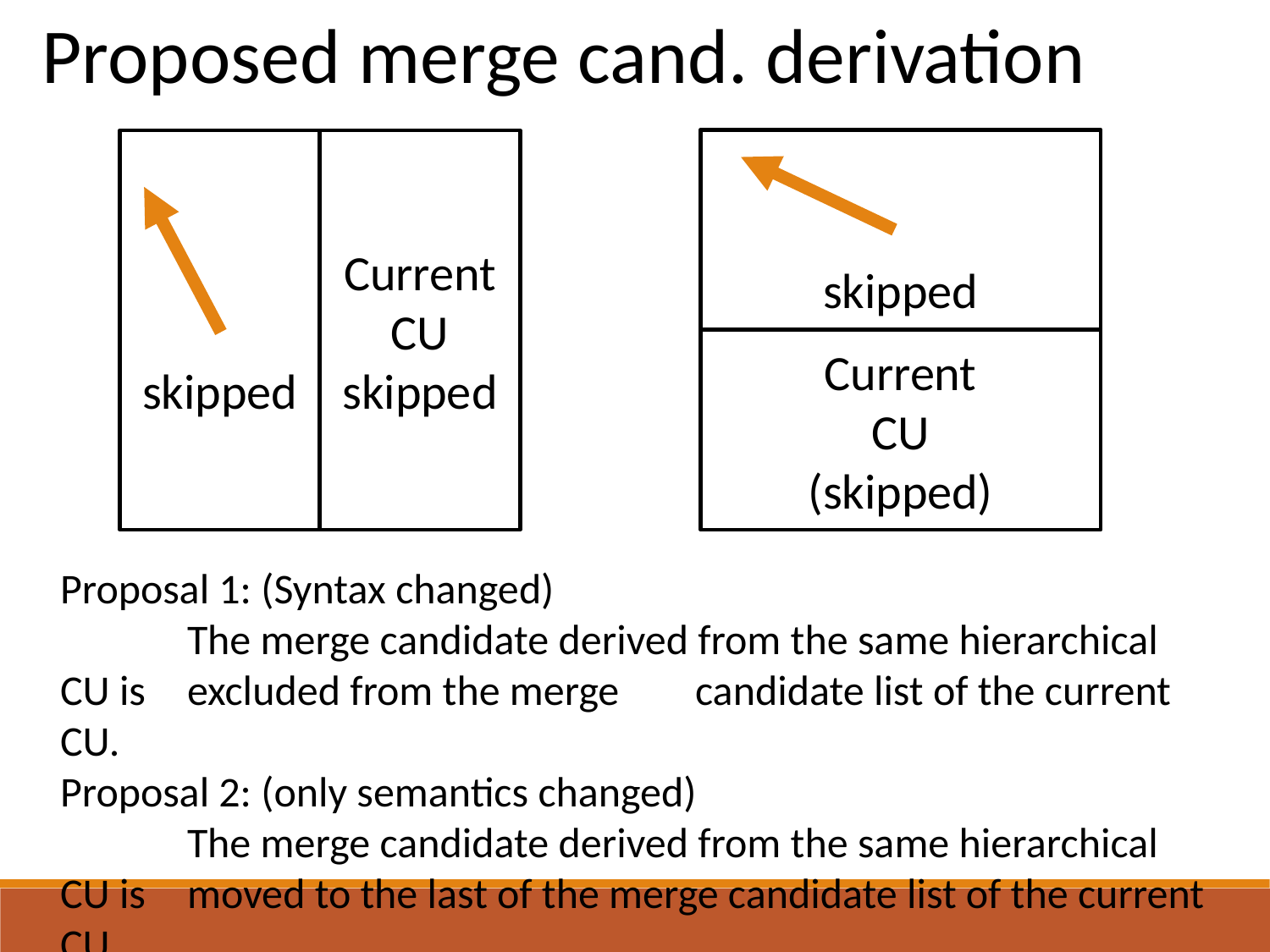

Proposed merge cand. derivation

skipped
Current
CU
(skipped)

skipped
Current
CU
skipped
Proposal 1: (Syntax changed)
	The merge candidate derived from the same hierarchical CU is 	excluded from the merge 	candidate list of the current CU.
Proposal 2: (only semantics changed)
	The merge candidate derived from the same hierarchical CU is 	moved to the last of the merge candidate list of the current CU.